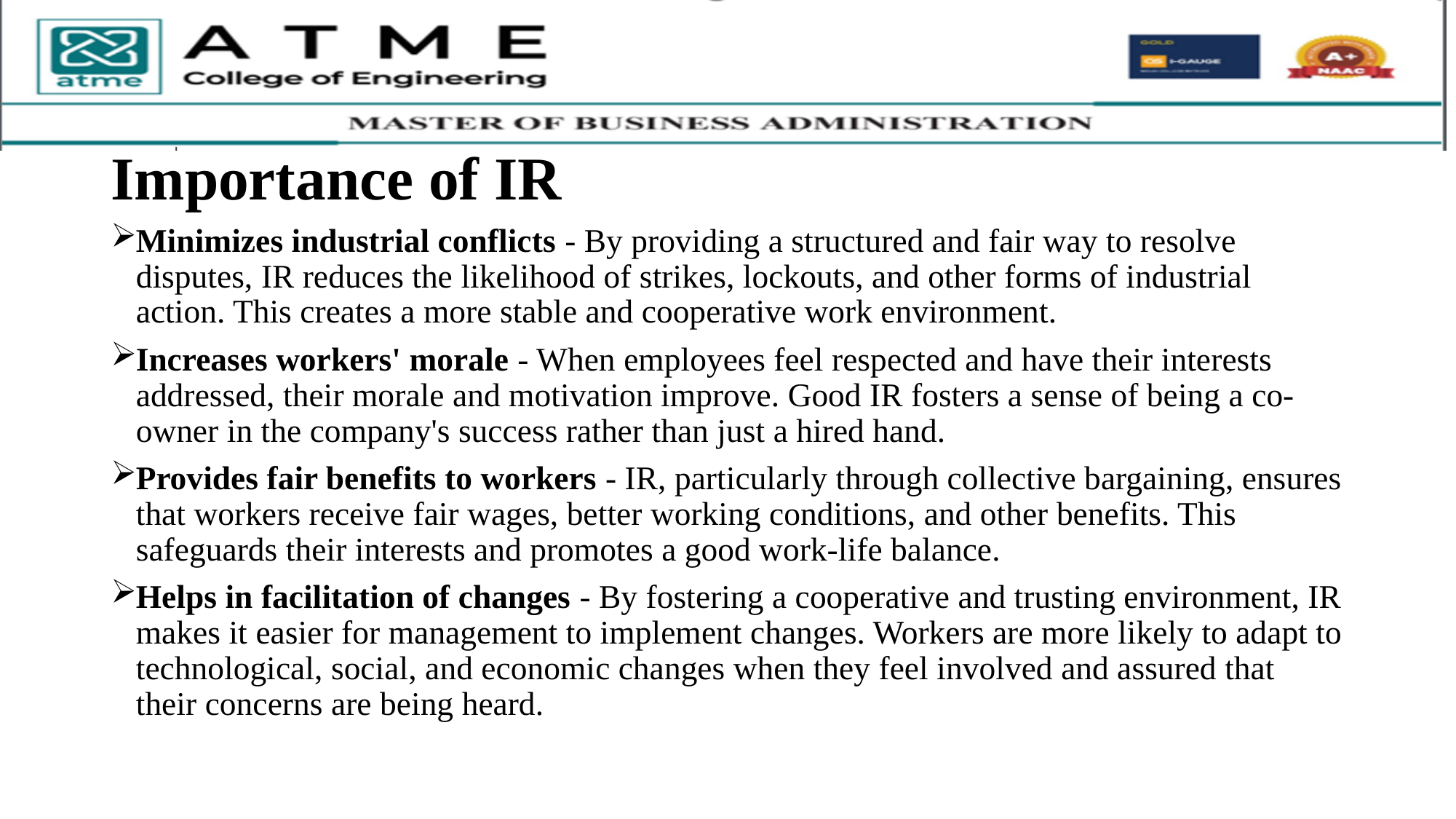

# Importance of IR
Minimizes industrial conflicts - By providing a structured and fair way to resolve disputes, IR reduces the likelihood of strikes, lockouts, and other forms of industrial action. This creates a more stable and cooperative work environment.
Increases workers' morale - When employees feel respected and have their interests addressed, their morale and motivation improve. Good IR fosters a sense of being a co-owner in the company's success rather than just a hired hand.
Provides fair benefits to workers - IR, particularly through collective bargaining, ensures that workers receive fair wages, better working conditions, and other benefits. This safeguards their interests and promotes a good work-life balance.
Helps in facilitation of changes - By fostering a cooperative and trusting environment, IR makes it easier for management to implement changes. Workers are more likely to adapt to technological, social, and economic changes when they feel involved and assured that their concerns are being heard.